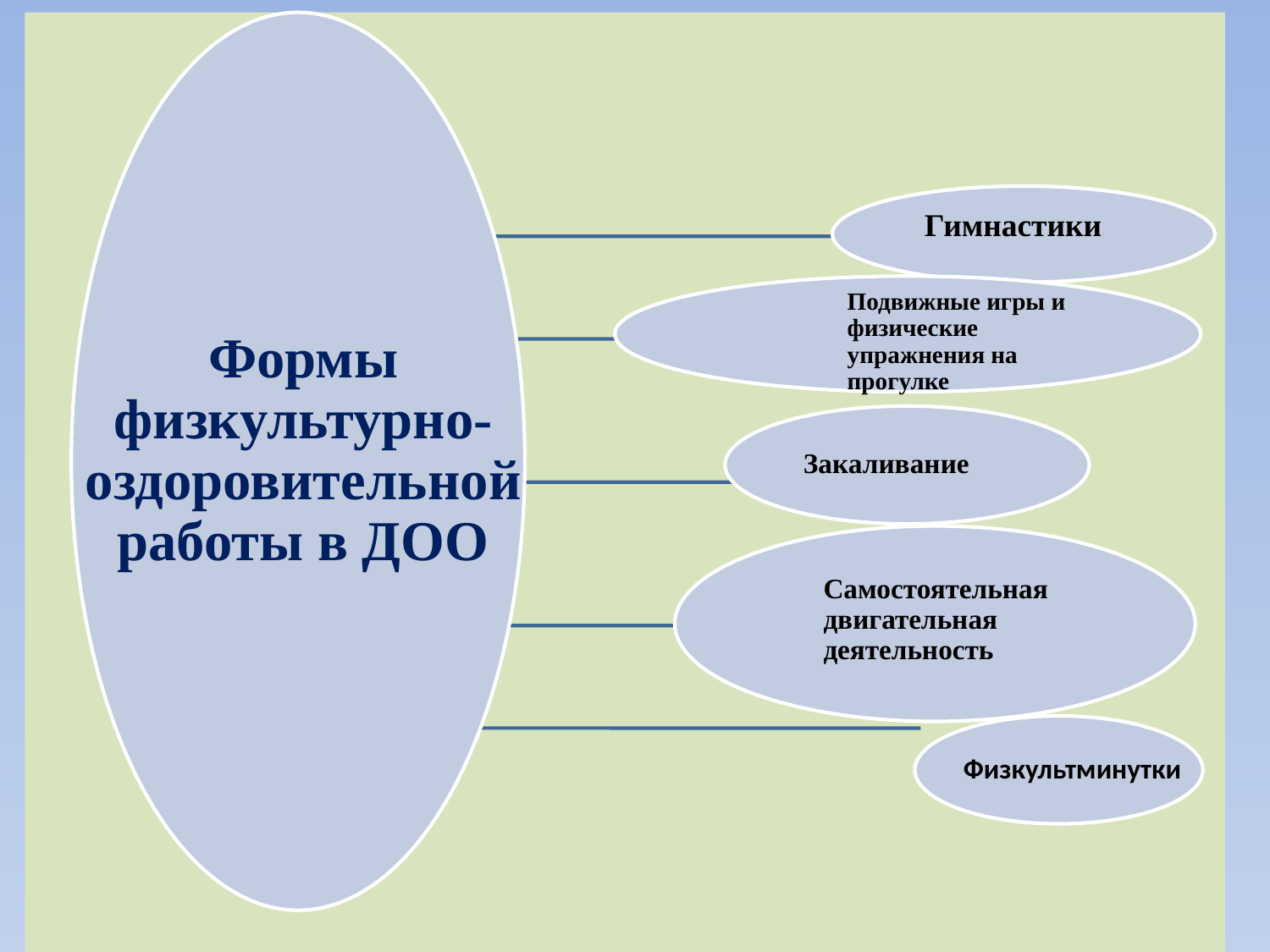

Формы физкультурно-оздоровительной работы в ДОО
Гимнастики
Подвижные игры и физические упражнения на прогулке
Закаливание
Самостоятельная двигательная деятельность
Физкультминутки